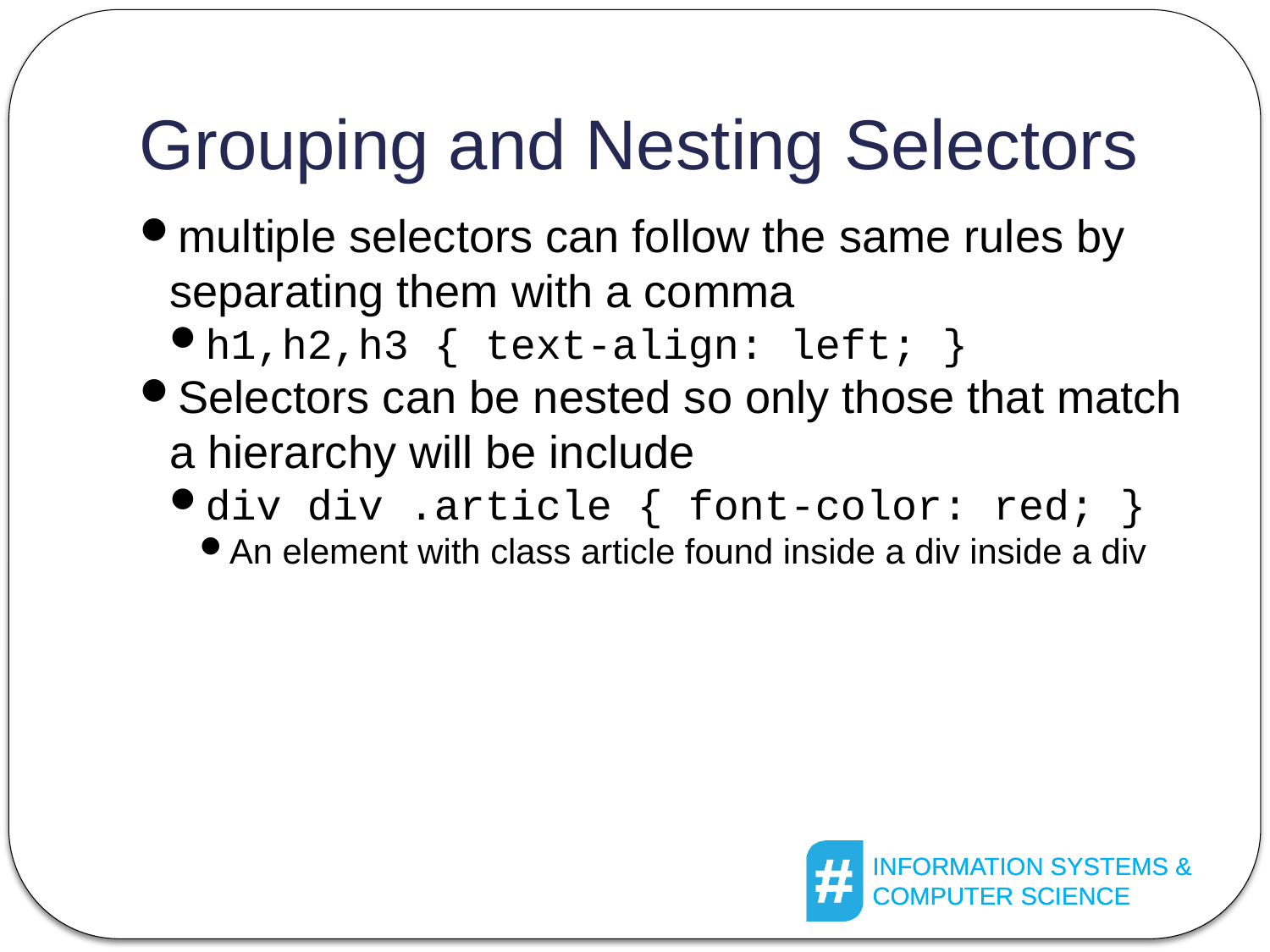

Grouping and Nesting Selectors
multiple selectors can follow the same rules by separating them with a comma
h1,h2,h3 { text-align: left; }
Selectors can be nested so only those that match a hierarchy will be include
div div .article { font-color: red; }
An element with class article found inside a div inside a div